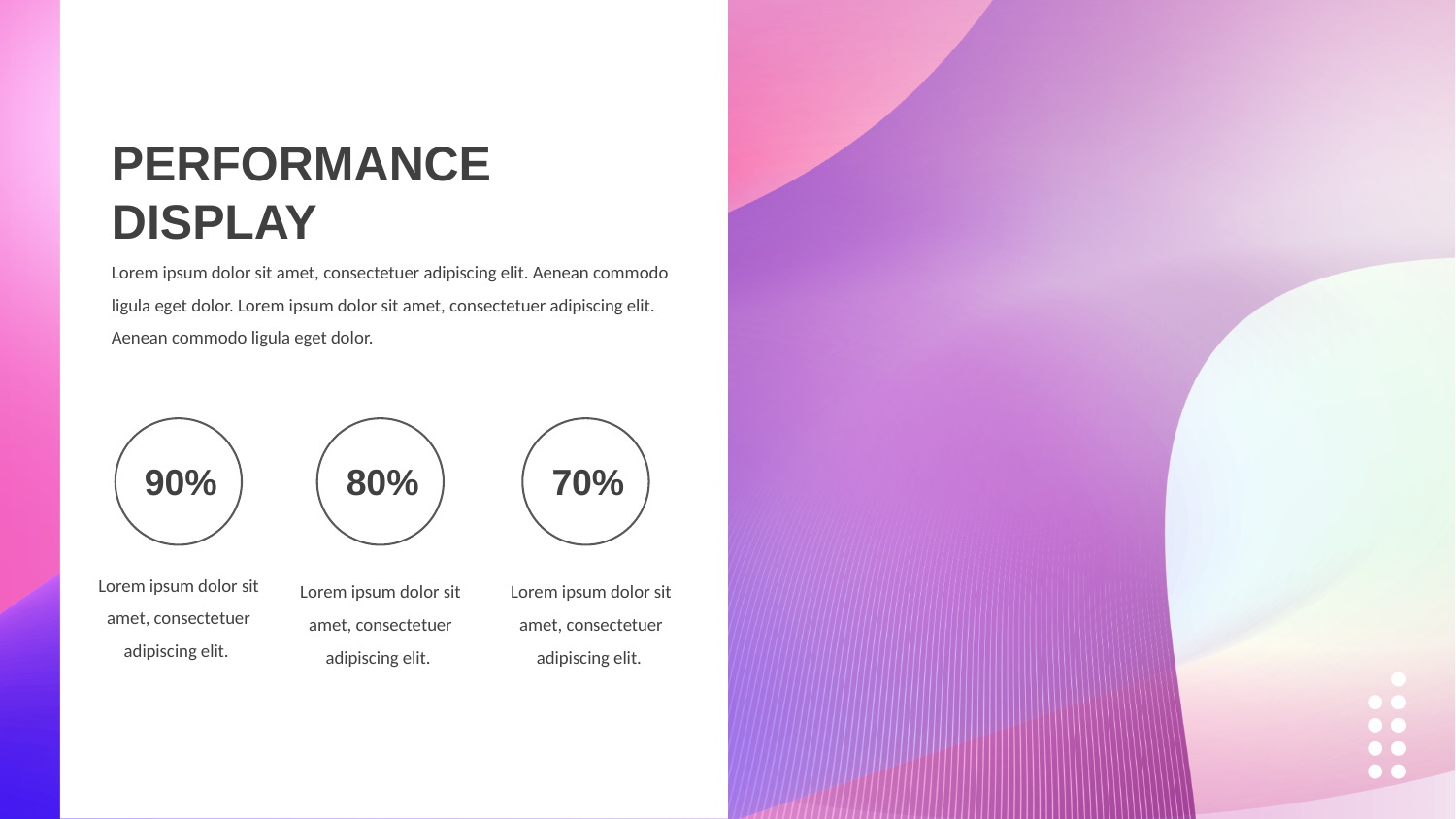

PERFORMANCE
DISPLAY
Lorem ipsum dolor sit amet, consectetuer adipiscing elit. Aenean commodo ligula eget dolor. Lorem ipsum dolor sit amet, consectetuer adipiscing elit. Aenean commodo ligula eget dolor.

90%
80%
70%
Lorem ipsum dolor sit amet, consectetuer adipiscing elit.
Lorem ipsum dolor sit amet, consectetuer adipiscing elit.
Lorem ipsum dolor sit amet, consectetuer adipiscing elit.